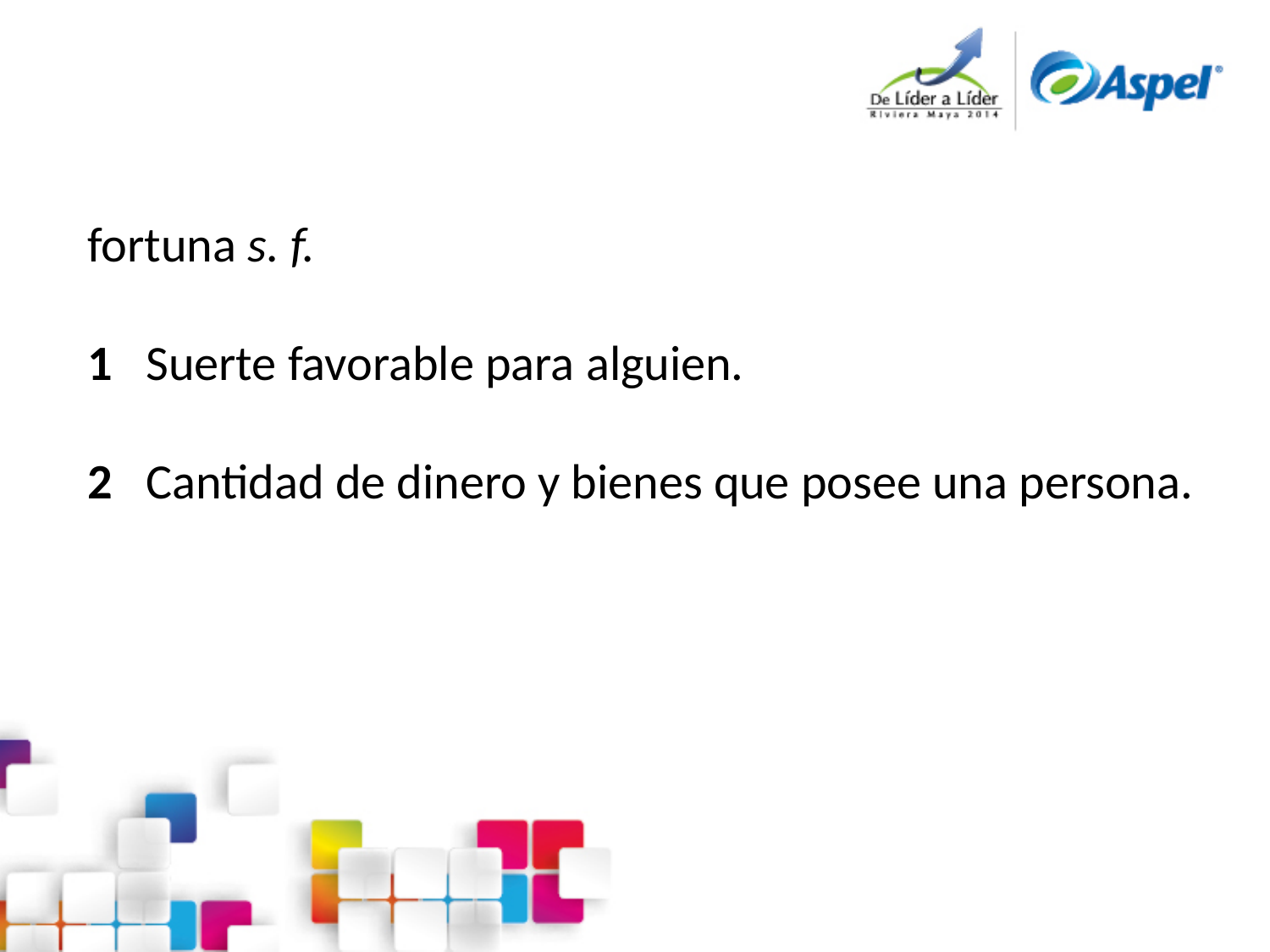

fortuna s. f.

1   Suerte favorable para alguien.

2   Cantidad de dinero y bienes que posee una persona.